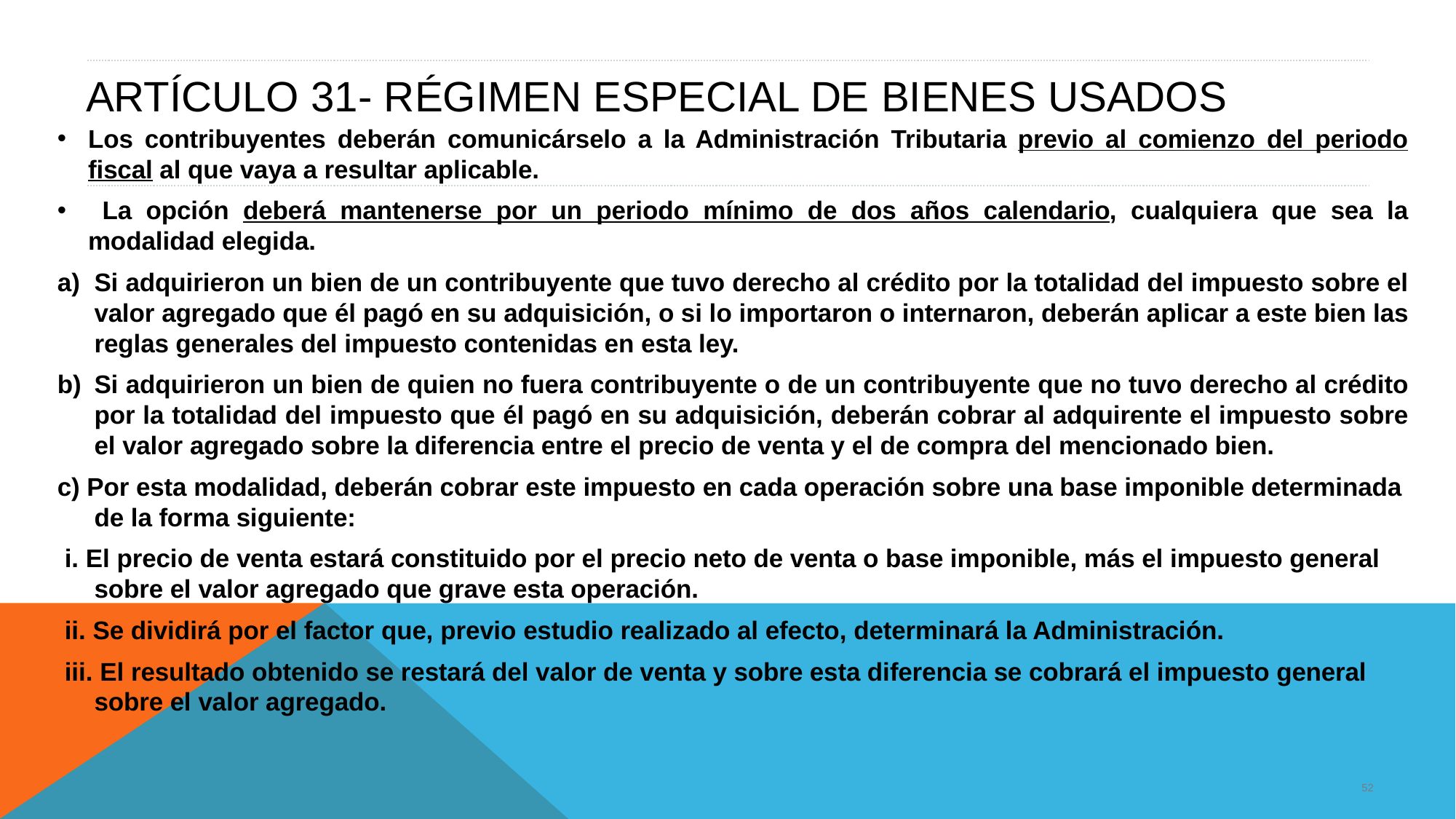

# Artículo 31- Régimen especial de bienes usados
Los contribuyentes deberán comunicárselo a la Administración Tributaria previo al comienzo del periodo fiscal al que vaya a resultar aplicable.
 La opción deberá mantenerse por un periodo mínimo de dos años calendario, cualquiera que sea la modalidad elegida.
Si adquirieron un bien de un contribuyente que tuvo derecho al crédito por la totalidad del impuesto sobre el valor agregado que él pagó en su adquisición, o si lo importaron o internaron, deberán aplicar a este bien las reglas generales del impuesto contenidas en esta ley.
Si adquirieron un bien de quien no fuera contribuyente o de un contribuyente que no tuvo derecho al crédito por la totalidad del impuesto que él pagó en su adquisición, deberán cobrar al adquirente el impuesto sobre el valor agregado sobre la diferencia entre el precio de venta y el de compra del mencionado bien.
c) Por esta modalidad, deberán cobrar este impuesto en cada operación sobre una base imponible determinada de la forma siguiente:
 i. El precio de venta estará constituido por el precio neto de venta o base imponible, más el impuesto general sobre el valor agregado que grave esta operación.
 ii. Se dividirá por el factor que, previo estudio realizado al efecto, determinará la Administración.
 iii. El resultado obtenido se restará del valor de venta y sobre esta diferencia se cobrará el impuesto general sobre el valor agregado.